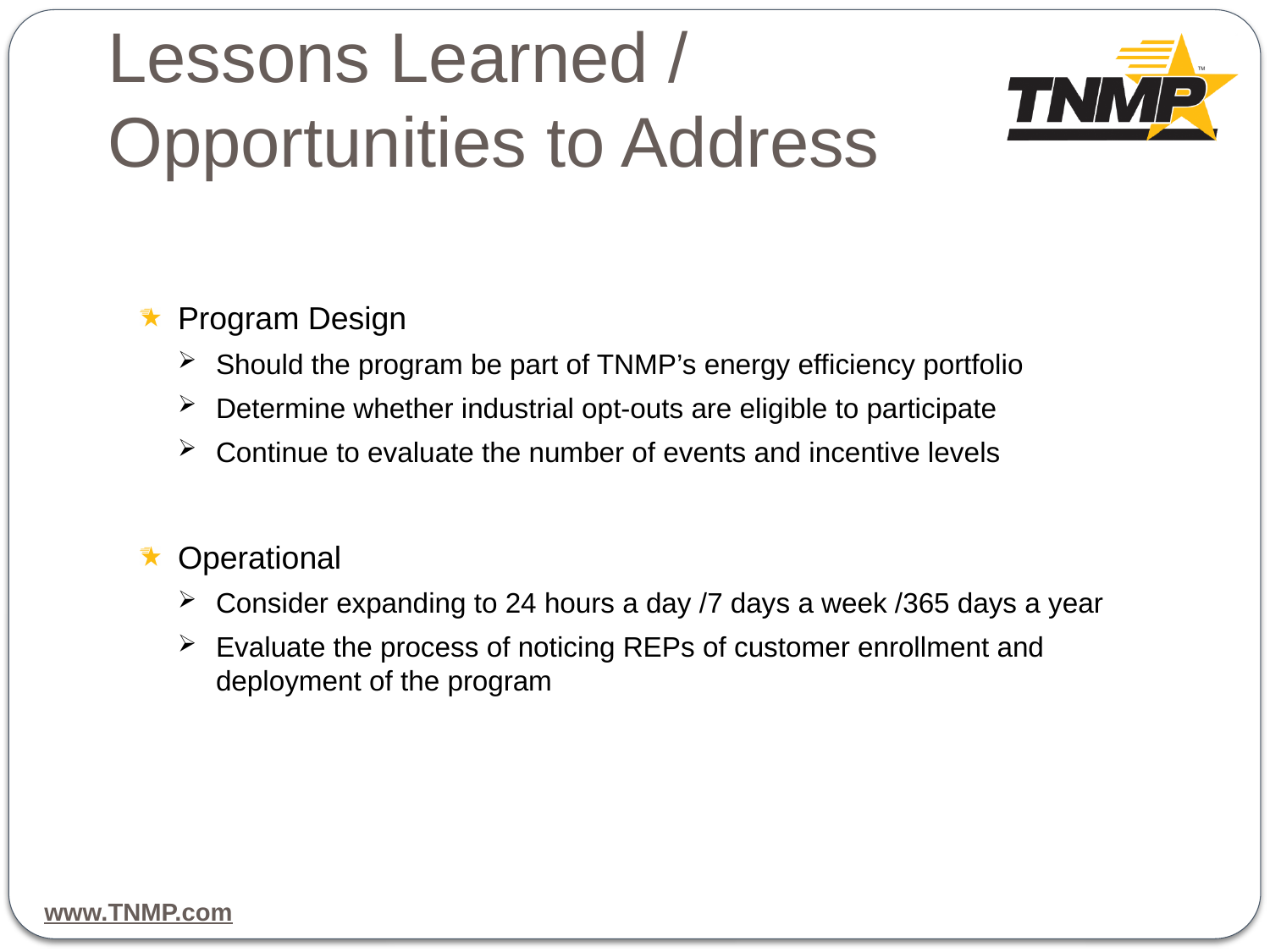

# Lessons Learned / Opportunities to Address

Program Design
Should the program be part of TNMP’s energy efficiency portfolio
Determine whether industrial opt-outs are eligible to participate
Continue to evaluate the number of events and incentive levels

Operational
Consider expanding to 24 hours a day /7 days a week /365 days a year
Evaluate the process of noticing REPs of customer enrollment and deployment of the program